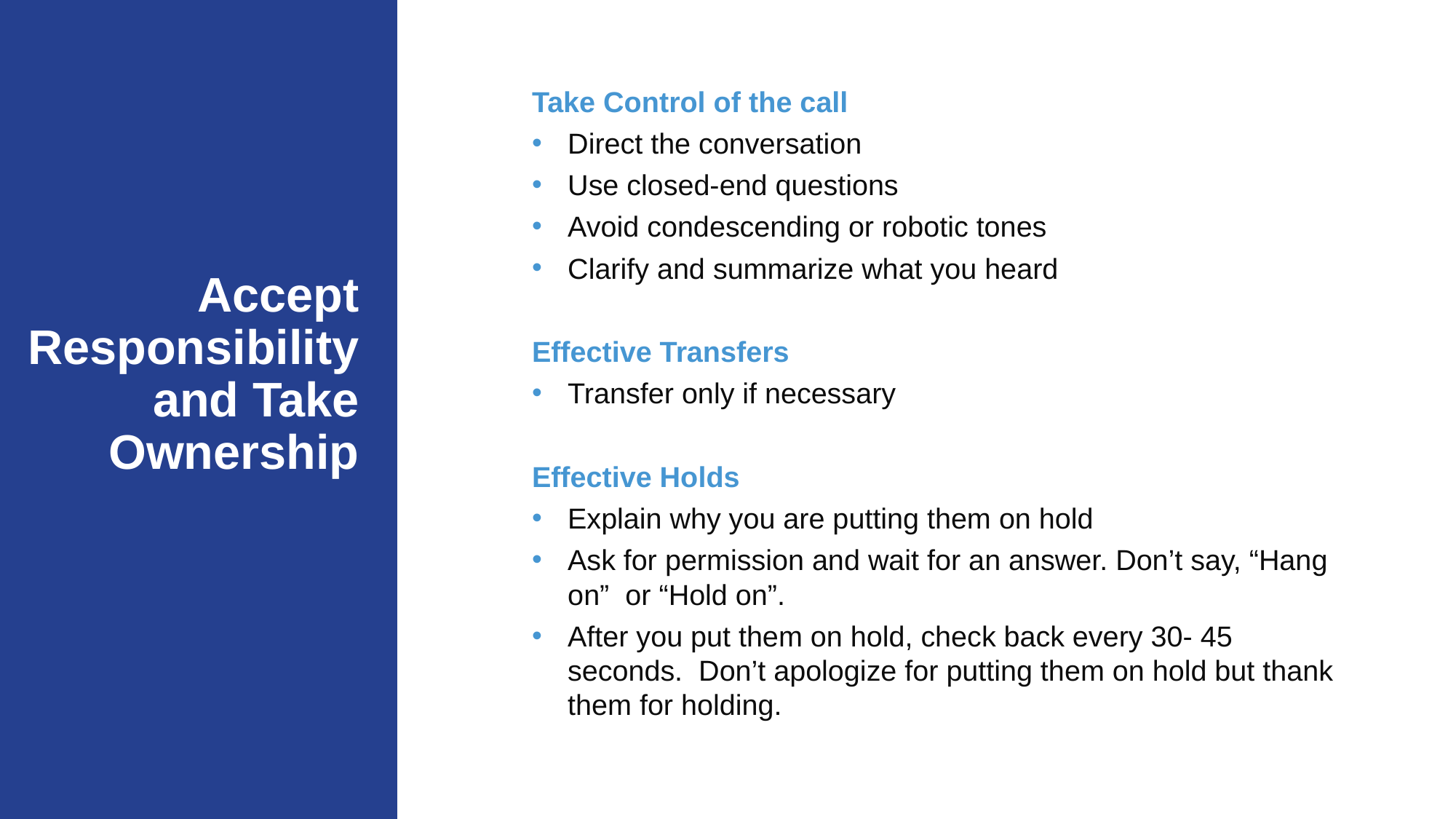

Take Control of the call
Direct the conversation
Use closed-end questions
Avoid condescending or robotic tones
Clarify and summarize what you heard

Effective Transfers
Transfer only if necessary

Effective Holds
Explain why you are putting them on hold
Ask for permission and wait for an answer. Don’t say, “Hang on”  or “Hold on”.
After you put them on hold, check back every 30- 45 seconds.  Don’t apologize for putting them on hold but thank them for holding.
# Accept Responsibility and Take Ownership